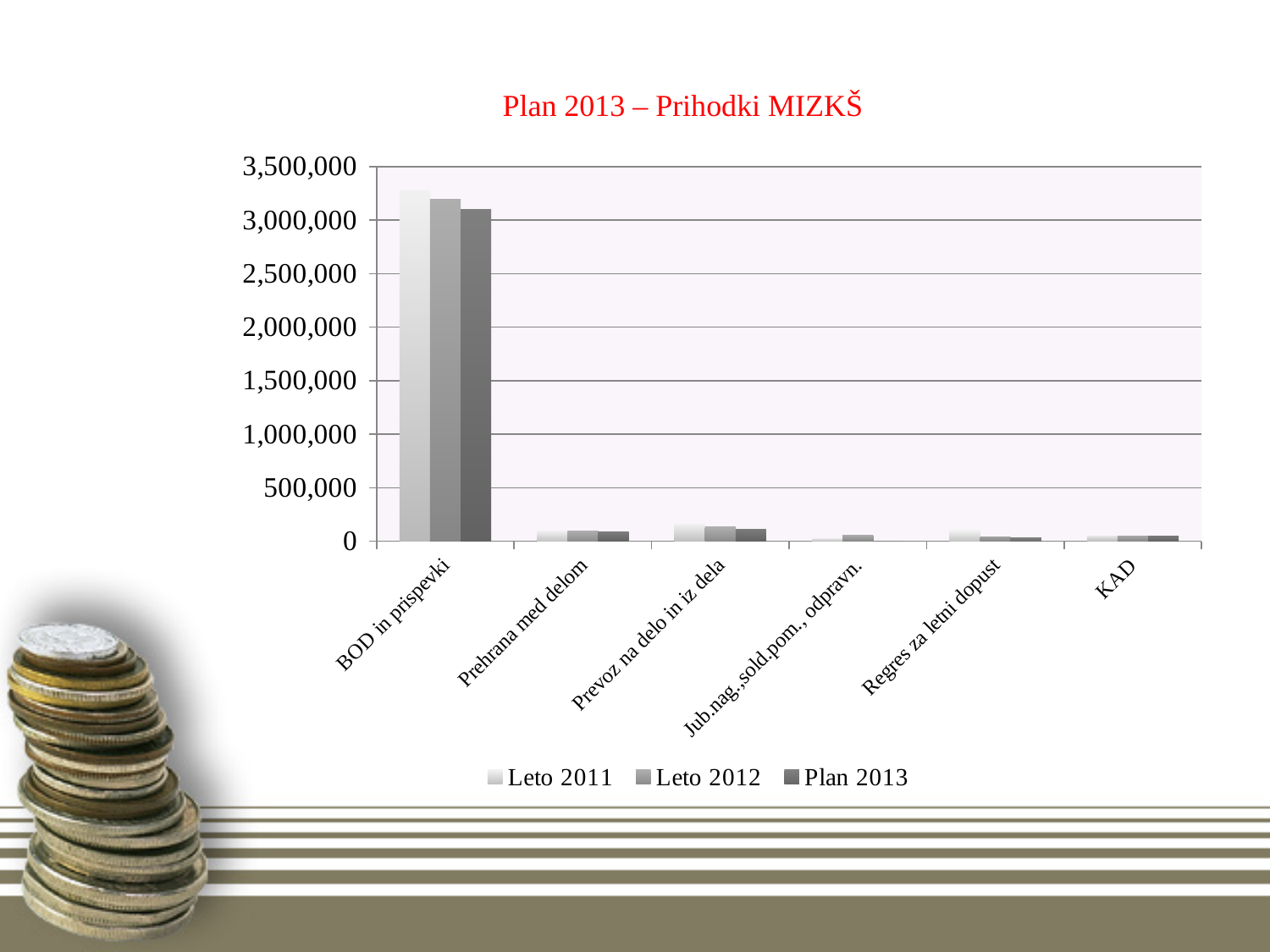

# Plan 2013 – Prihodki MIZKŠ

### Chart

| Category | Leto 2011 | Leto 2012 | Plan 2013 |
|---|---|---|---|
| BOD in prispevki | 3276643.0 | 3193173.0 | 3100000.0 |
| Prehrana med delom | 95987.0 | 93112.0 | 90000.0 |
| Prevoz na delo in iz dela | 163183.0 | 136430.0 | 110000.0 |
| Jub.nag.,sold.pom., odpravn. | 22275.0 | 53761.0 | 3300.0 |
| Regres za letni dopust | 101295.0 | 41557.0 | 30000.0 |
| KAD | 51967.0 | 51517.0 | 52000.0 |